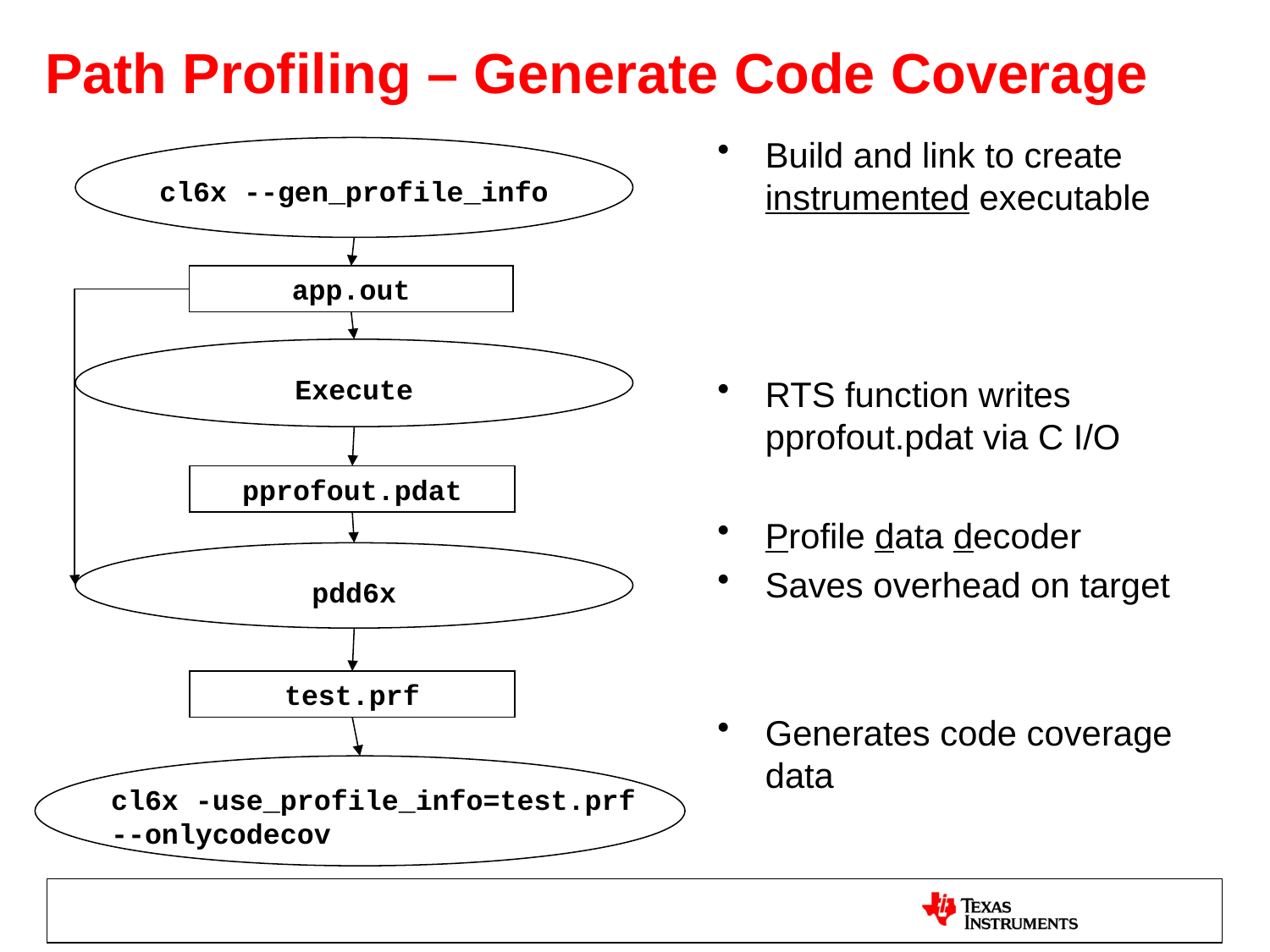

# Path Profiling – Generate Code Coverage
Build and link to create instrumented executable

RTS function writes pprofout.pdat via C I/O

Profile data decoder
Saves overhead on target

Generates code coverage data

cl6x --gen_profile_info
app.out

Execute
pprofout.pdat

pdd6x
test.prf

cl6x -use_profile_info=test.prf --onlycodecov